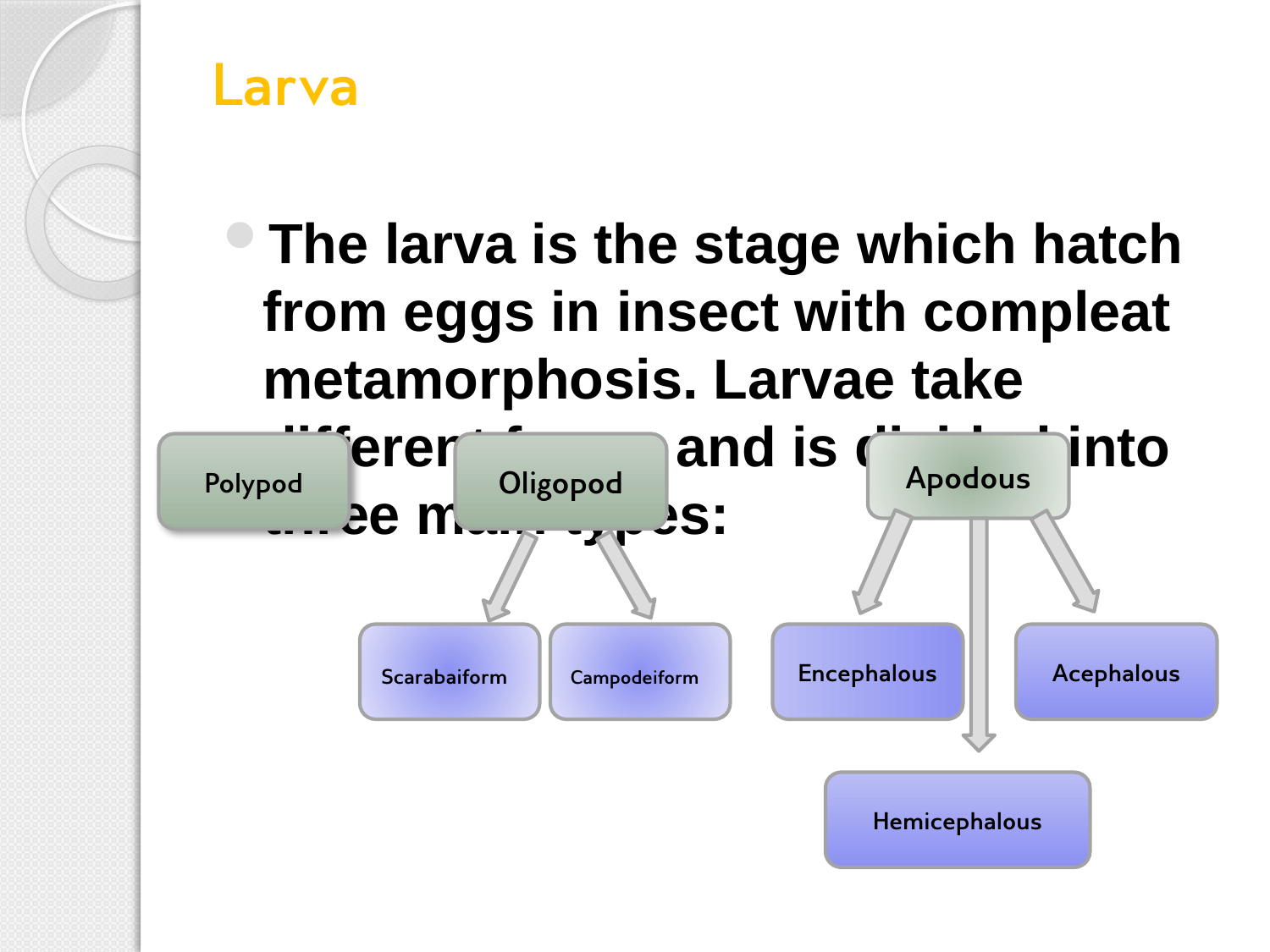

# Larva
The larva is the stage which hatch from eggs in insect with compleat metamorphosis. Larvae take different forms and is divided into three main types:
Polypod
Oligopod
Apodous

Scarabaiform
Campodeiform
Encephalous
Acephalous
Hemicephalous